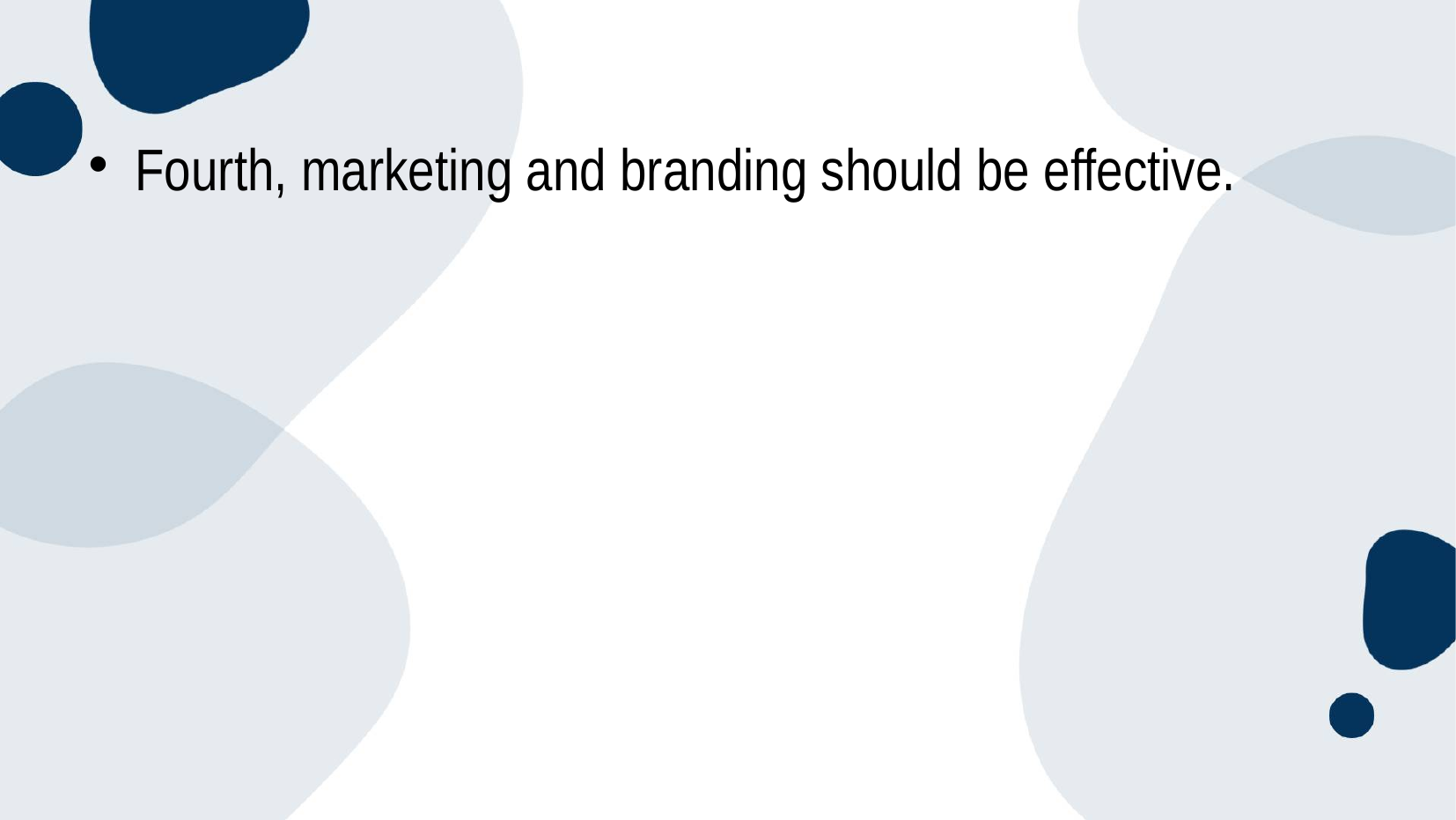

# Fourth, marketing and branding should be effective.